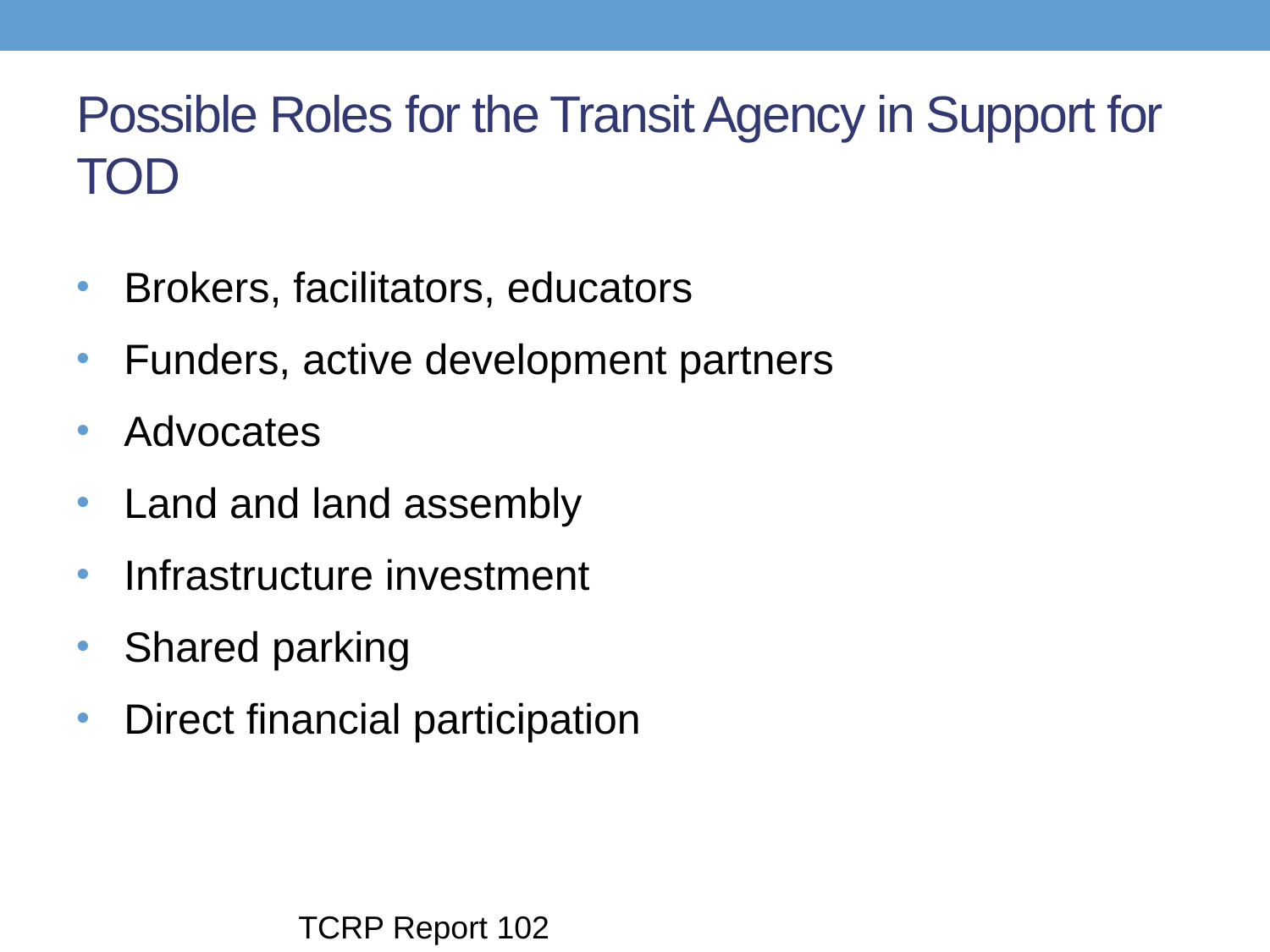

# Possible Roles for the Transit Agency in Support for TOD
Brokers, facilitators, educators
Funders, active development partners
Advocates
Land and land assembly
Infrastructure investment
Shared parking
Direct financial participation
TCRP Report 102